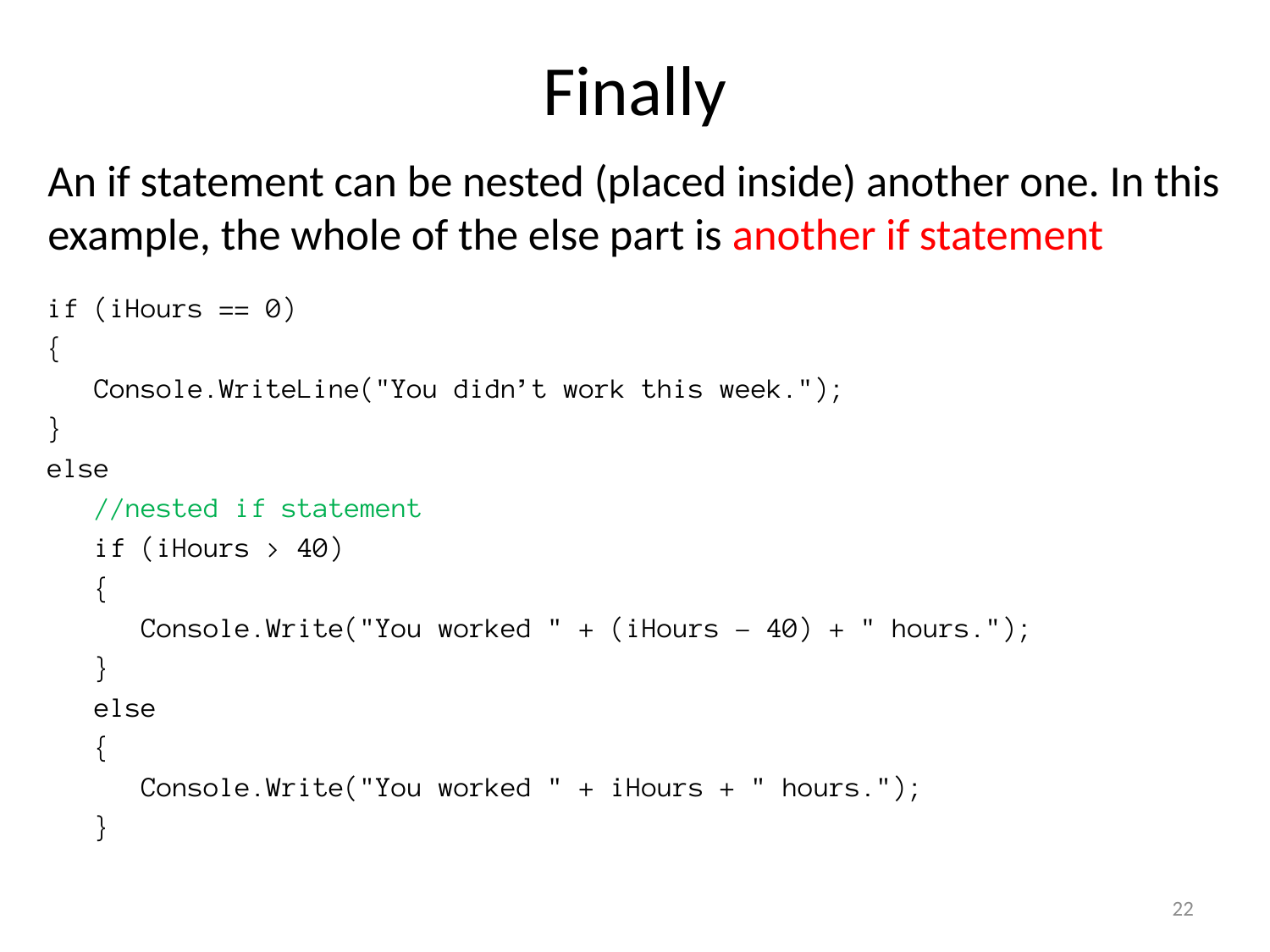

# Finally
An if statement can be nested (placed inside) another one. In this example, the whole of the else part is another if statement

if (iHours == 0)
{
   Console.WriteLine("You didn’t work this week.");
}
else
   //nested if statement
   if (iHours > 40)
   {
      Console.Write("You worked " + (iHours – 40) + " hours.");
   }
   else
   {
      Console.Write("You worked " + iHours + " hours.");
   }
22